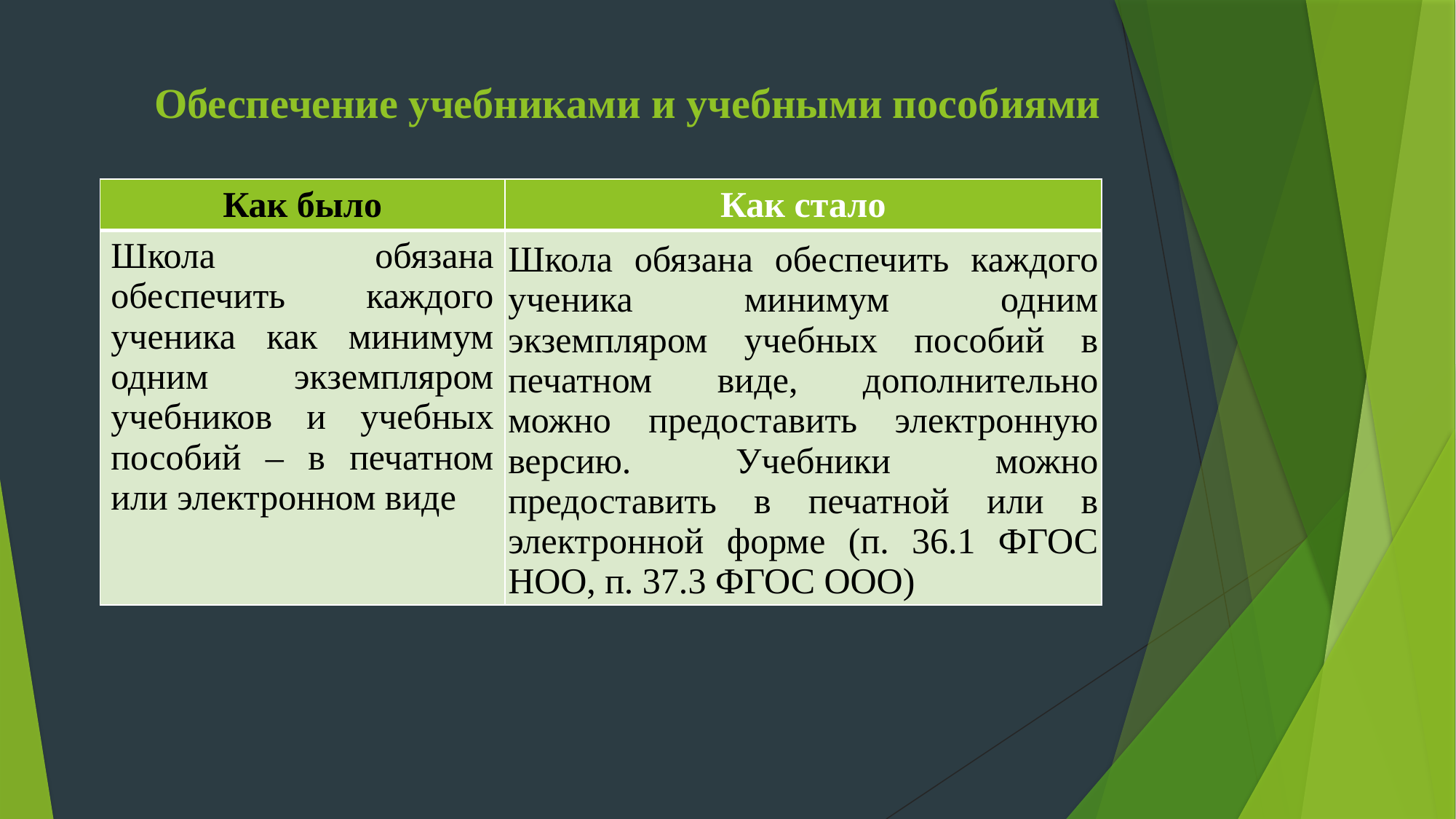

# Обеспечение учебниками и учебными пособиями
| Как было | Как стало |
| --- | --- |
| Школа обязана обеспечить каждого ученика как минимум одним экземпляром учебников и учебных пособий – в печатном или электронном виде | Школа обязана обеспечить каждого ученика минимум одним экземпляром учебных пособий в печатном виде, дополнительно можно предоставить электронную версию. Учебники можно предоставить в печатной или в электронной форме (п. 36.1 ФГОС НОО, п. 37.3 ФГОС ООО) |